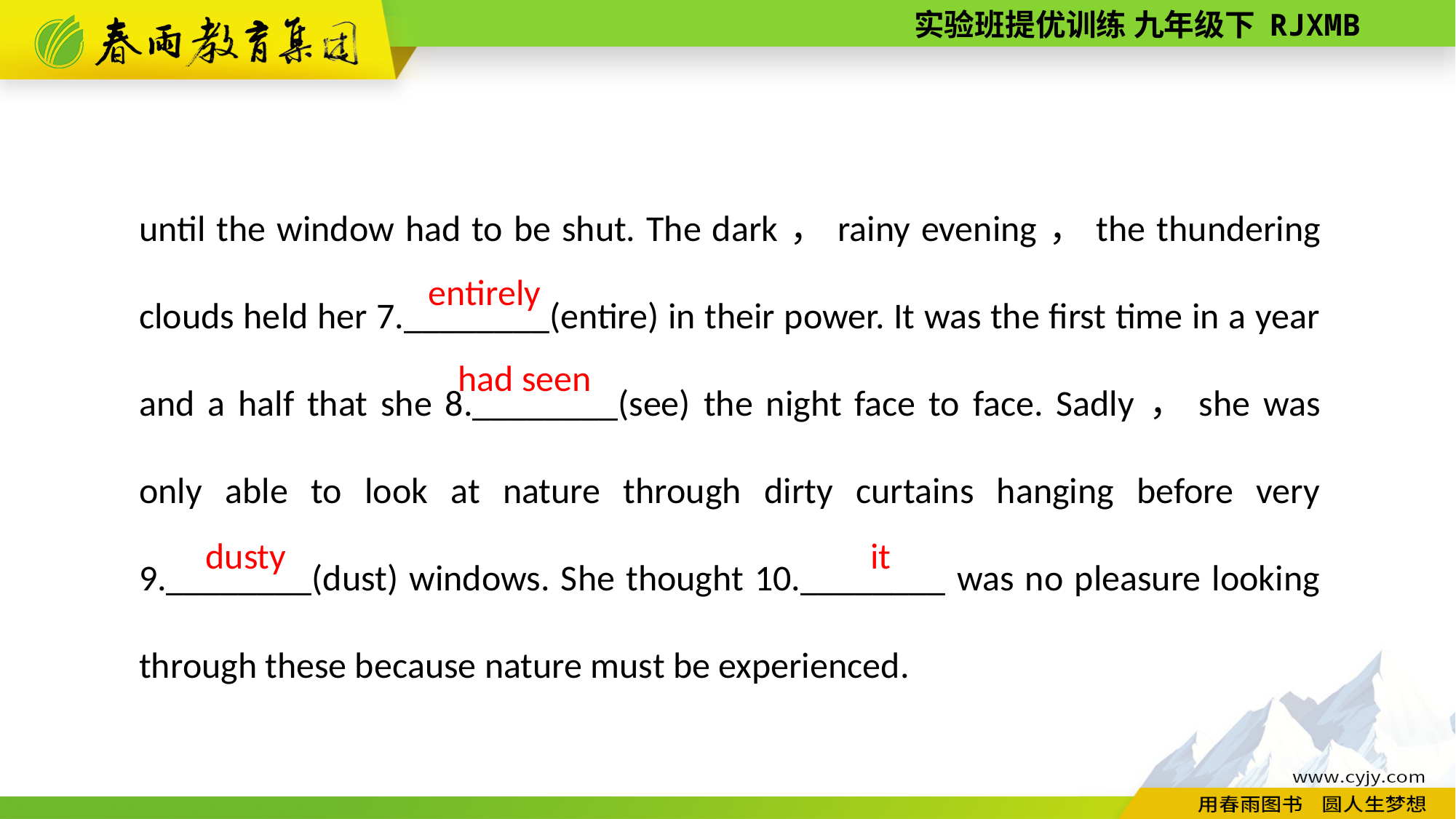

until the window had to be shut. The dark，rainy evening，the thundering clouds held her 7.________(entire) in their power. It was the first time in a year and a half that she 8.________(see) the night face to face. Sadly，she was only able to look at nature through dirty curtains hanging before very 9.________(dust) windows. She thought 10.________ was no pleasure looking through these because nature must be experienced.
entirely
had seen
dusty
 it